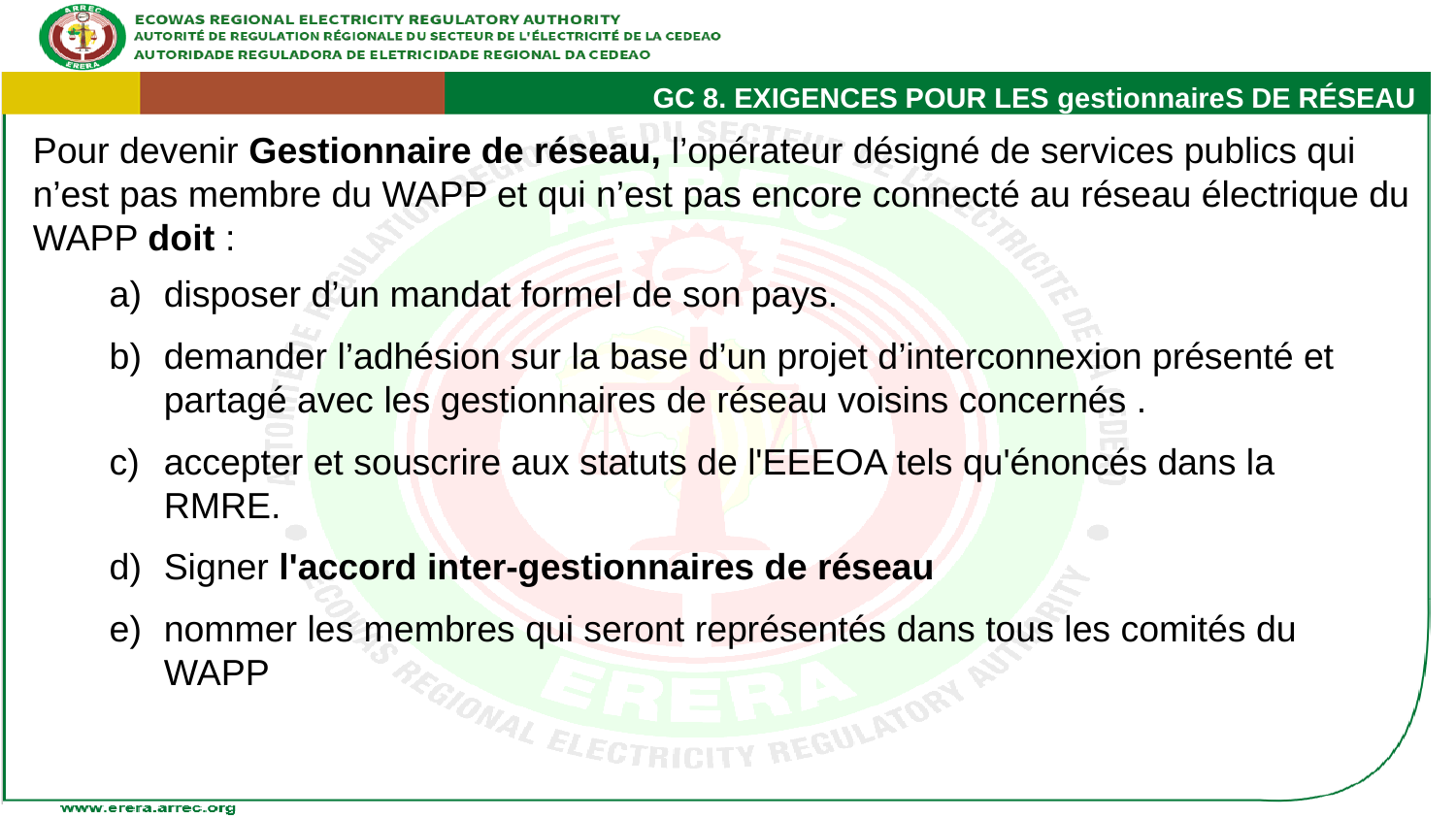

GC 8. EXIGENCES POUR LES gestionnaireS DE RÉSEAU
Pour devenir Gestionnaire de réseau, l’opérateur désigné de services publics qui n’est pas membre du WAPP et qui n’est pas encore connecté au réseau électrique du WAPP doit :
disposer d’un mandat formel de son pays.
demander l’adhésion sur la base d’un projet d’interconnexion présenté et partagé avec les gestionnaires de réseau voisins concernés .
accepter et souscrire aux statuts de l'EEEOA tels qu'énoncés dans la RMRE.
Signer l'accord inter-gestionnaires de réseau
nommer les membres qui seront représentés dans tous les comités du WAPP